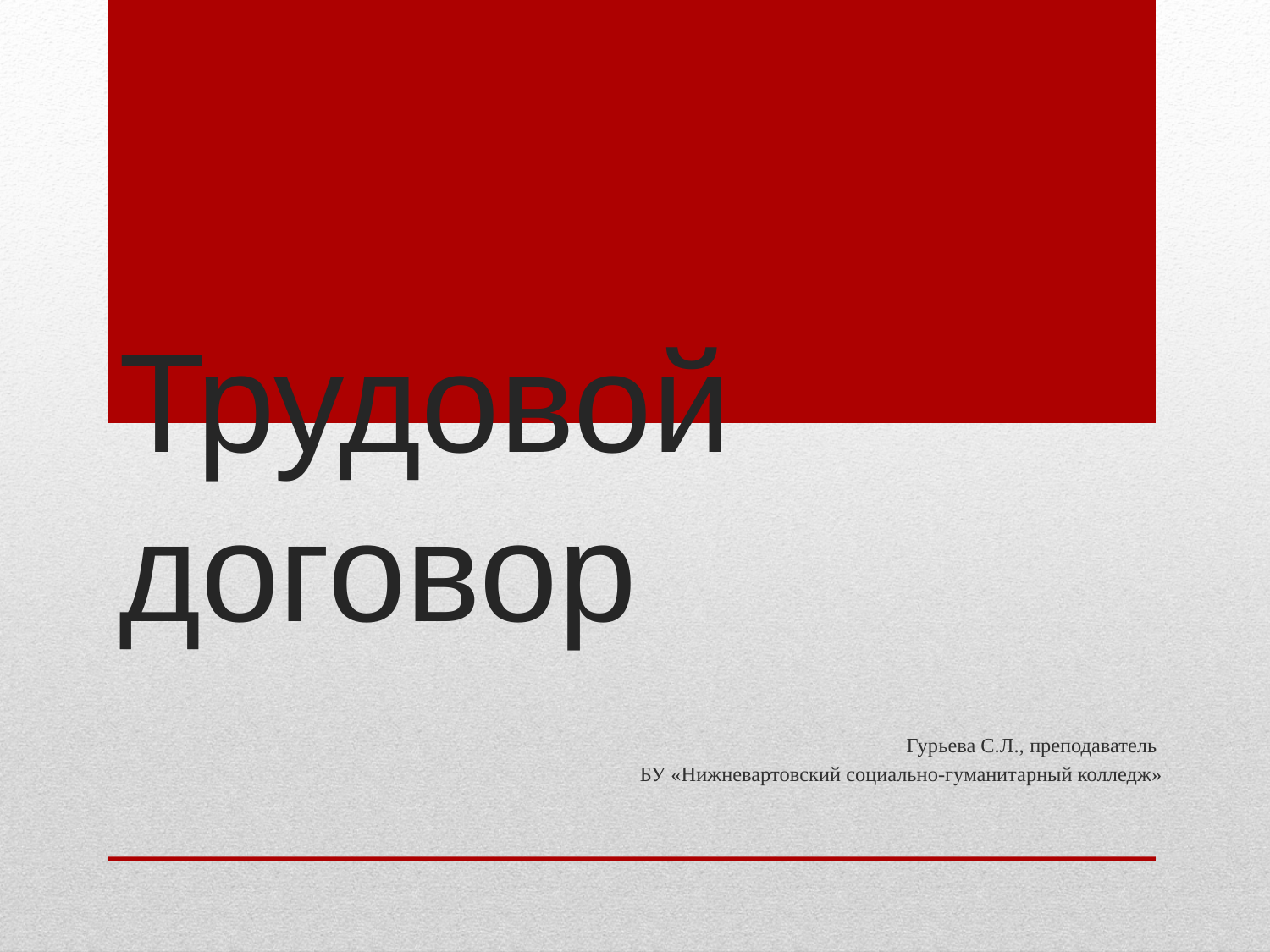

# Трудовой договор
Гурьева С.Л., преподаватель
БУ «Нижневартовский социально-гуманитарный колледж»